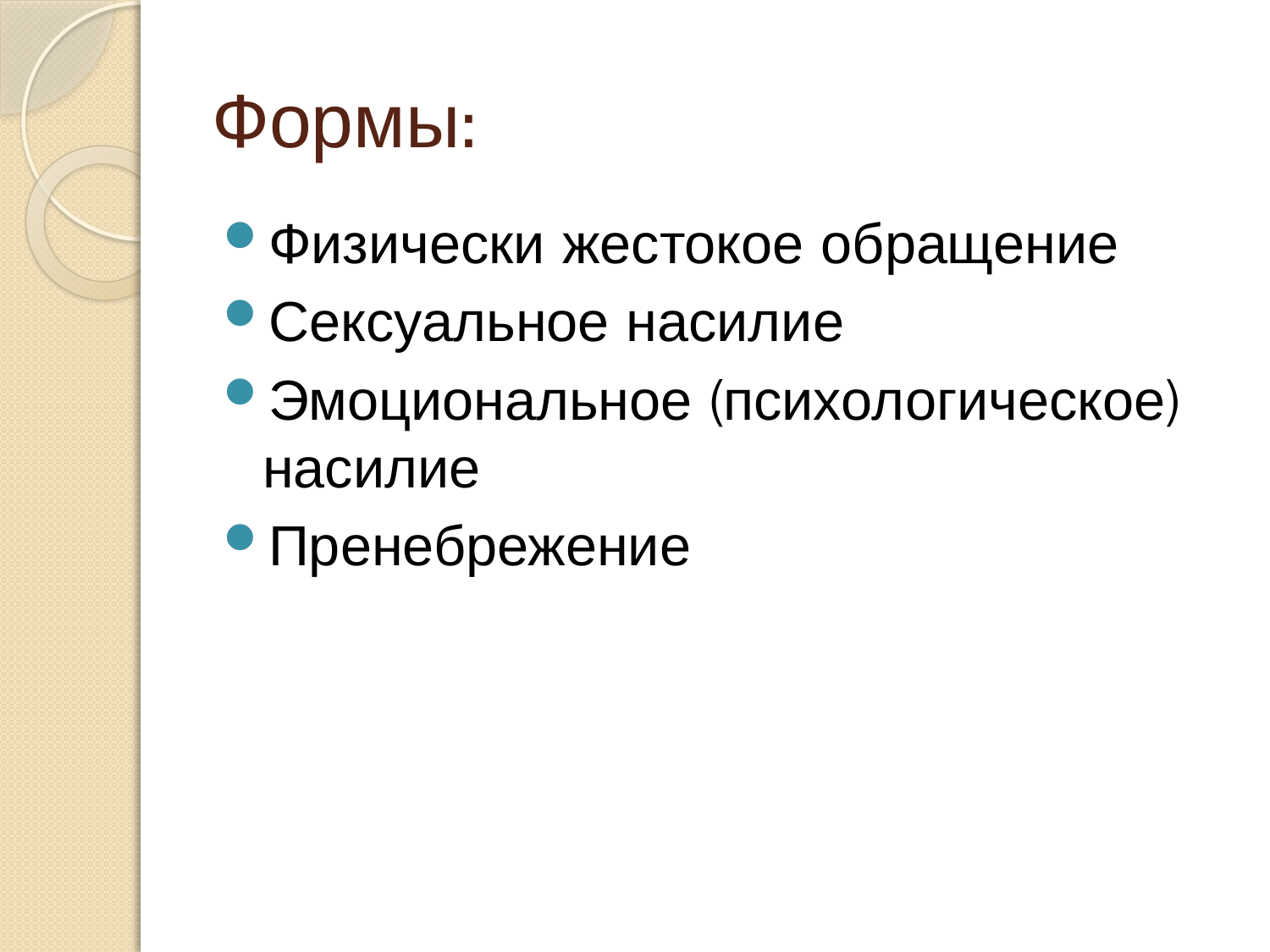

# Формы:
Физически жестокое обращение
Сексуальное насилие
Эмоциональное (психологическое) насилие
Пренебрежение